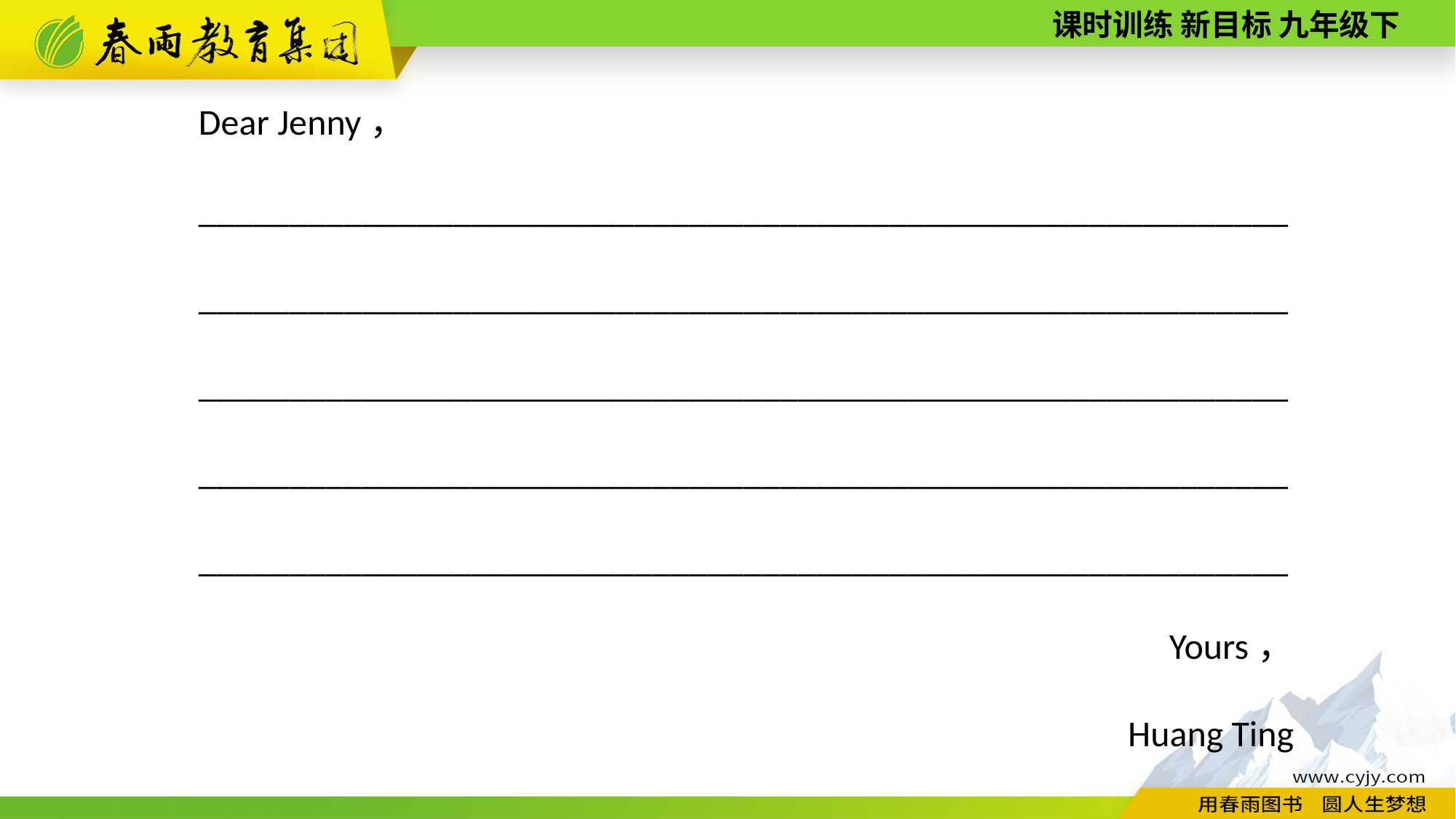

Dear Jenny，
____________________________________________________________
____________________________________________________________
____________________________________________________________
____________________________________________________________
____________________________________________________________
Yours，
Huang Ting